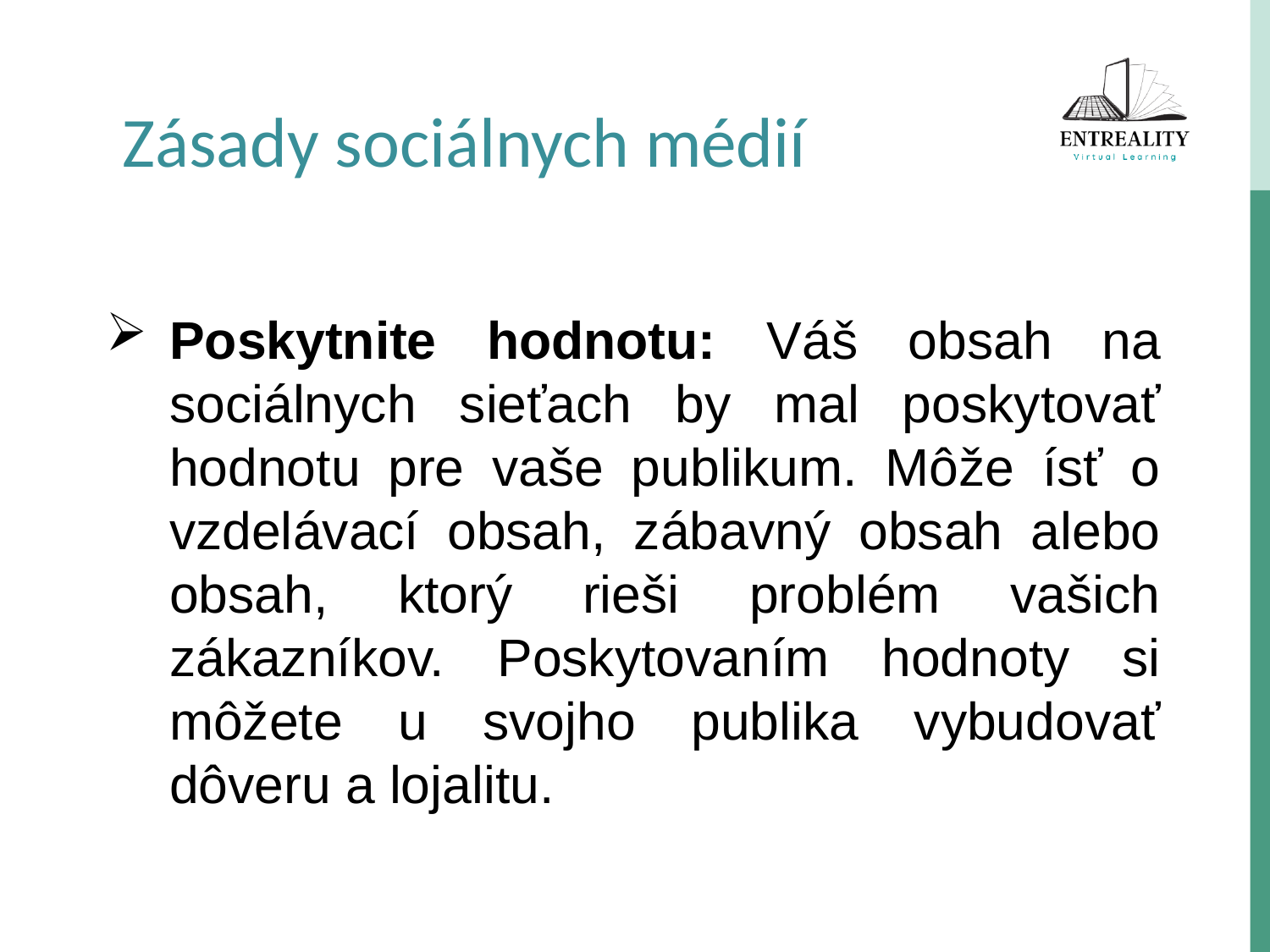

Zásady sociálnych médií

Poskytnite hodnotu: Váš obsah na sociálnych sieťach by mal poskytovať hodnotu pre vaše publikum. Môže ísť o vzdelávací obsah, zábavný obsah alebo obsah, ktorý rieši problém vašich zákazníkov. Poskytovaním hodnoty si môžete u svojho publika vybudovať dôveru a lojalitu.